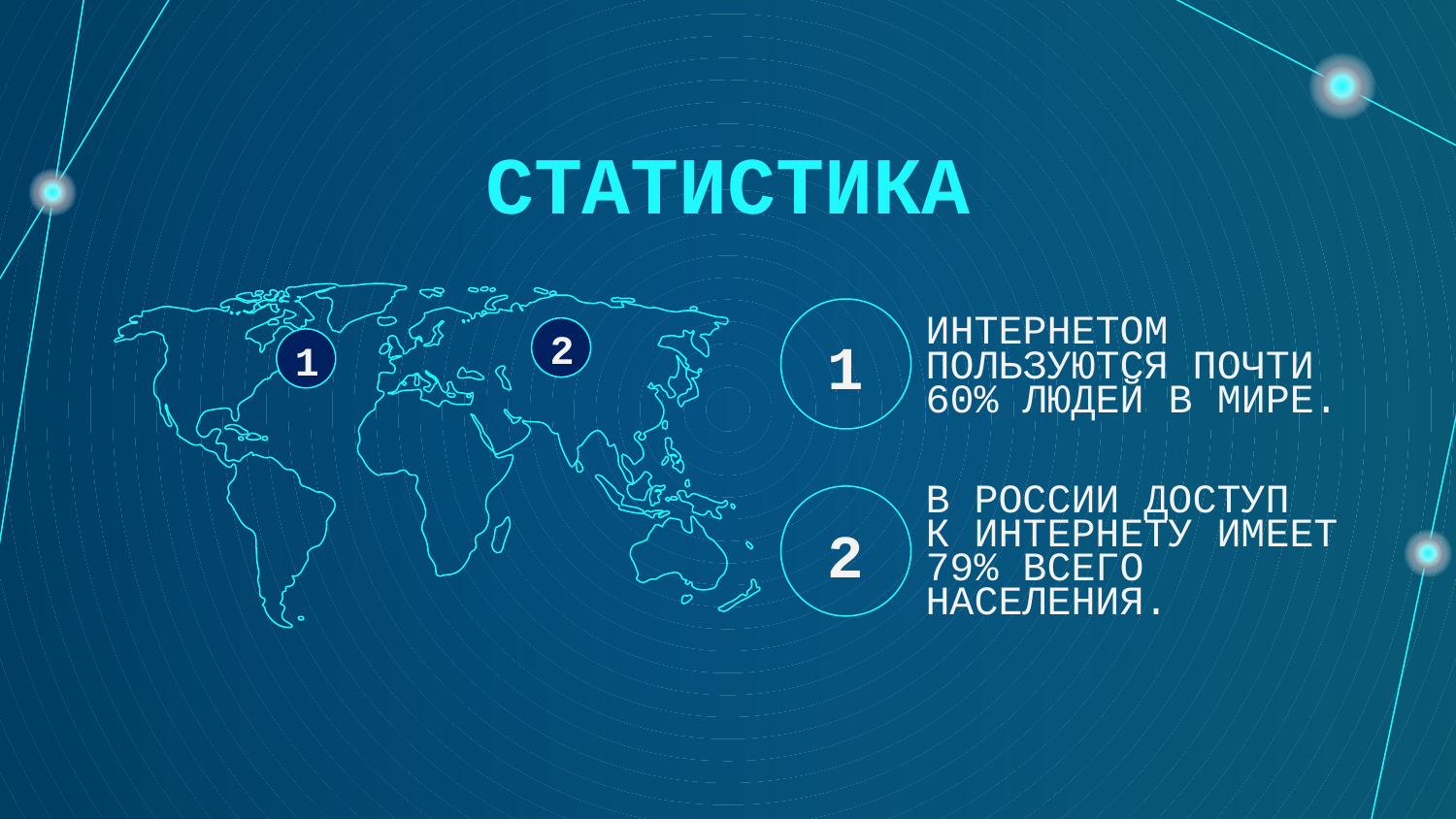

# СТАТИСТИКА

ИНТЕРНЕТОМ ПОЛЬЗУЮТСЯ ПОЧТИ 60% ЛЮДЕЙ В МИРЕ.
2

1

1
В РОССИИ ДОСТУП
К ИНТЕРНЕТУ ИМЕЕТ 79% ВСЕГО НАСЕЛЕНИЯ.

2